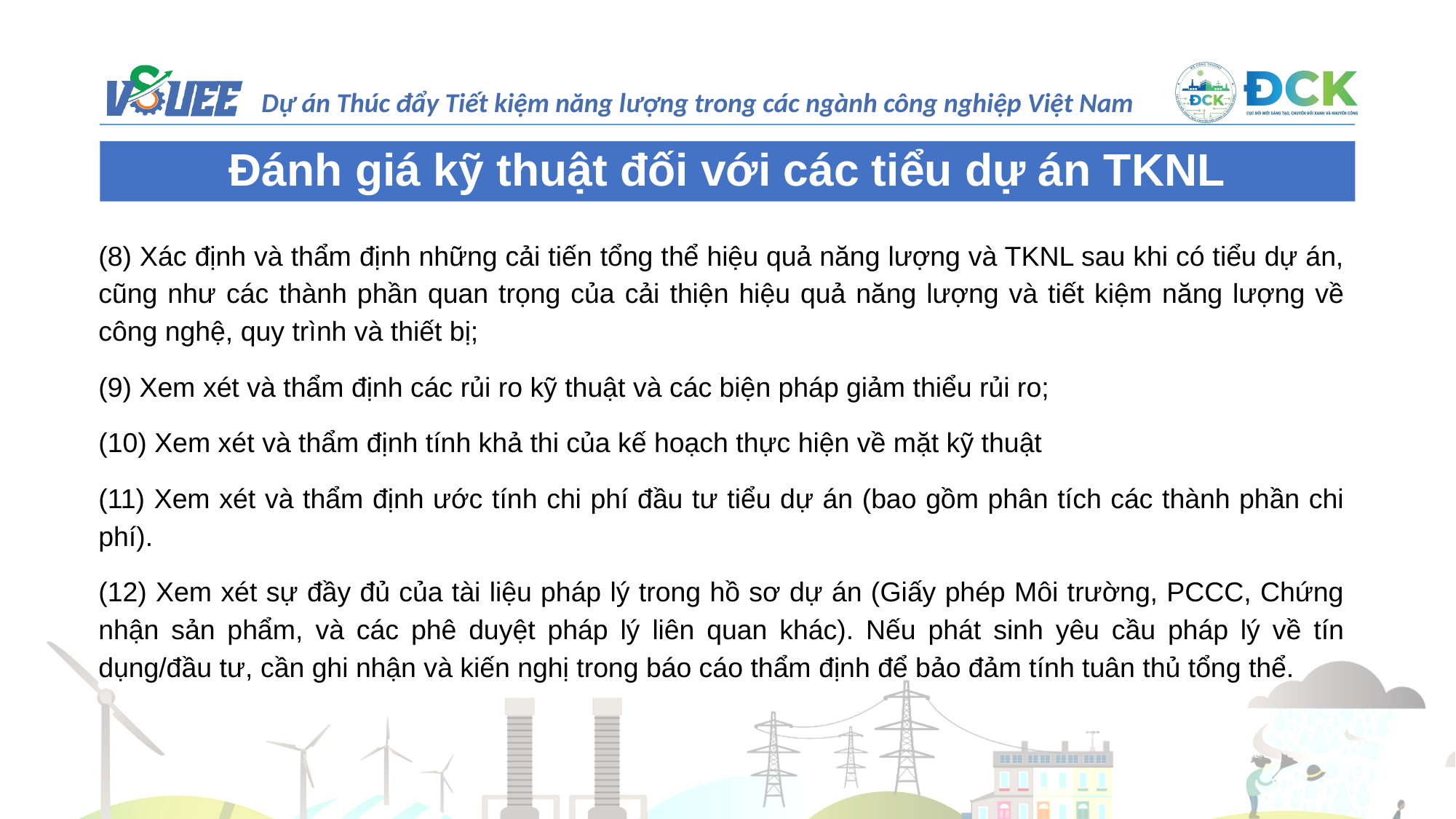

Đánh giá kỹ thuật đối với các tiểu dự án TKNL
(8) Xác định và thẩm định những cải tiến tổng thể hiệu quả năng lượng và TKNL sau khi có tiểu dự án, cũng như các thành phần quan trọng của cải thiện hiệu quả năng lượng và tiết kiệm năng lượng về công nghệ, quy trình và thiết bị;
(9) Xem xét và thẩm định các rủi ro kỹ thuật và các biện pháp giảm thiểu rủi ro;
(10) Xem xét và thẩm định tính khả thi của kế hoạch thực hiện về mặt kỹ thuật
(11) Xem xét và thẩm định ước tính chi phí đầu tư tiểu dự án (bao gồm phân tích các thành phần chi phí).
(12) Xem xét sự đầy đủ của tài liệu pháp lý trong hồ sơ dự án (Giấy phép Môi trường, PCCC, Chứng nhận sản phẩm, và các phê duyệt pháp lý liên quan khác). Nếu phát sinh yêu cầu pháp lý về tín dụng/đầu tư, cần ghi nhận và kiến nghị trong báo cáo thẩm định để bảo đảm tính tuân thủ tổng thể.